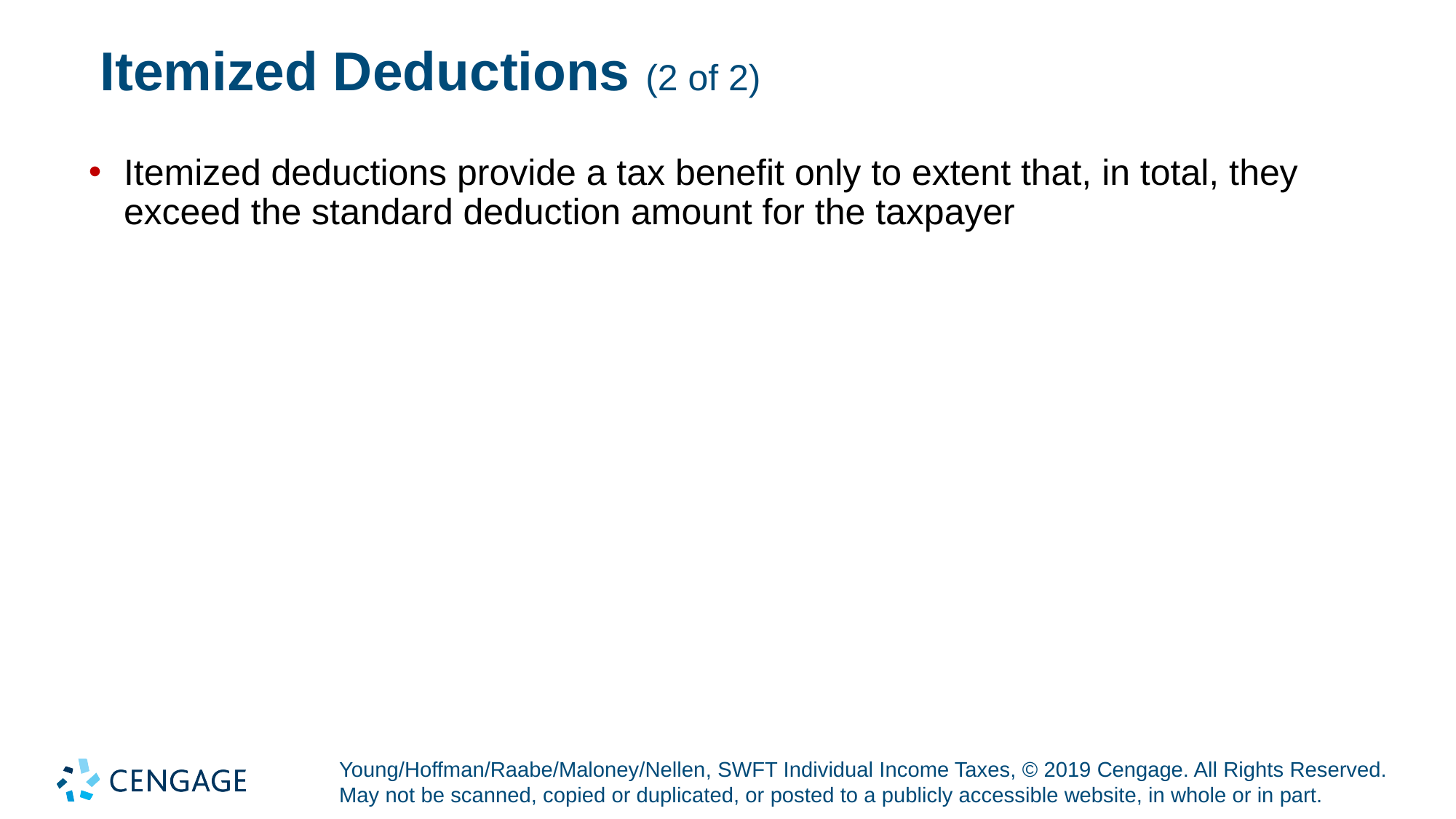

# Itemized Deductions (2 of 2)
Itemized deductions provide a tax benefit only to extent that, in total, they exceed the standard deduction amount for the taxpayer